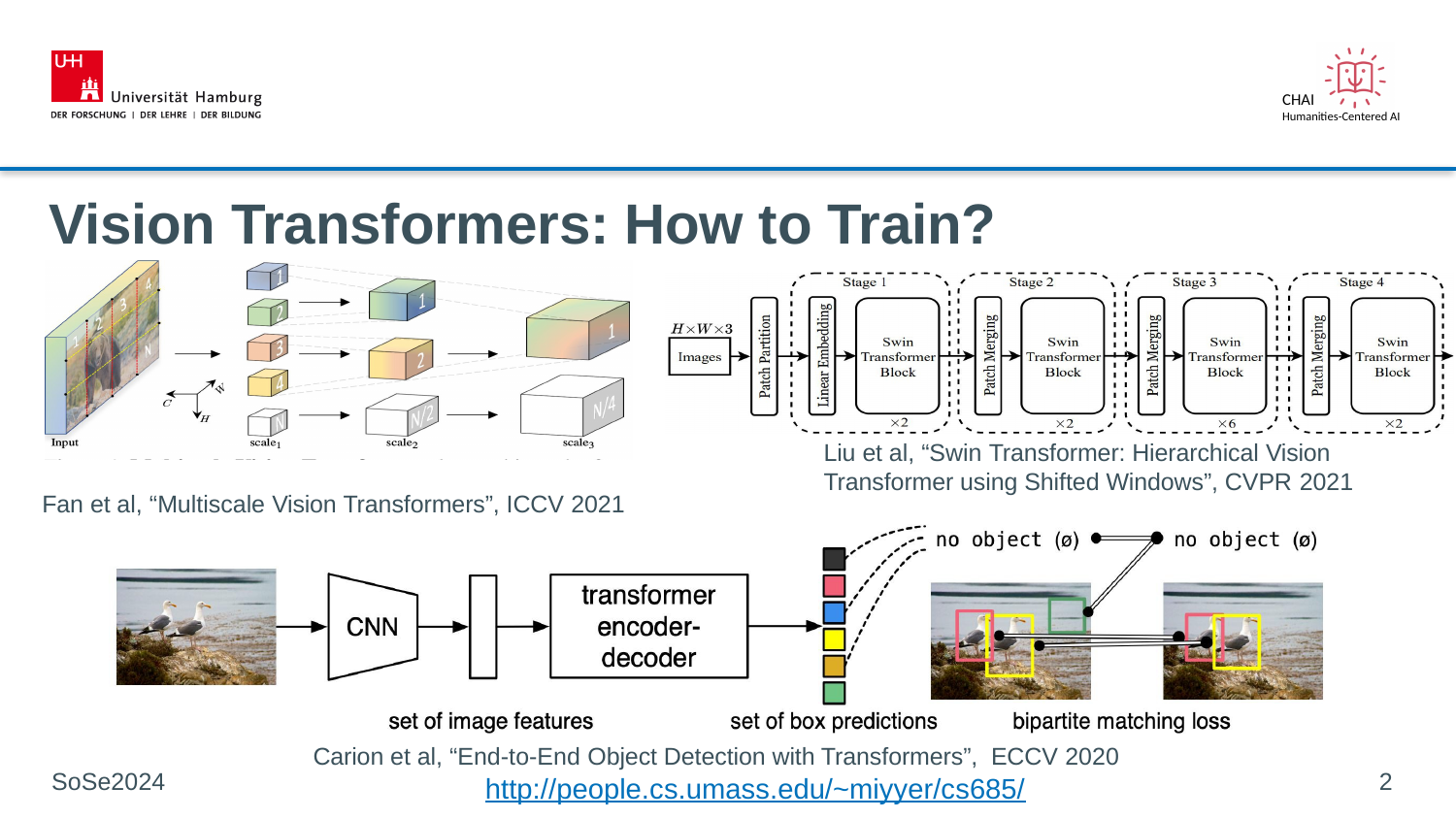

# Vision Transformers: How to Train?

Liu et al, “Swin Transformer: Hierarchical Vision  Transformer using Shifted Windows”, CVPR 2021
Fan et al, “Multiscale Vision Transformers”, ICCV 2021

Carion et al, “End-to-End Object Detection with Transformers”,  ECCV 2020
SoSe2024
2
http://people.cs.umass.edu/~miyyer/cs685/